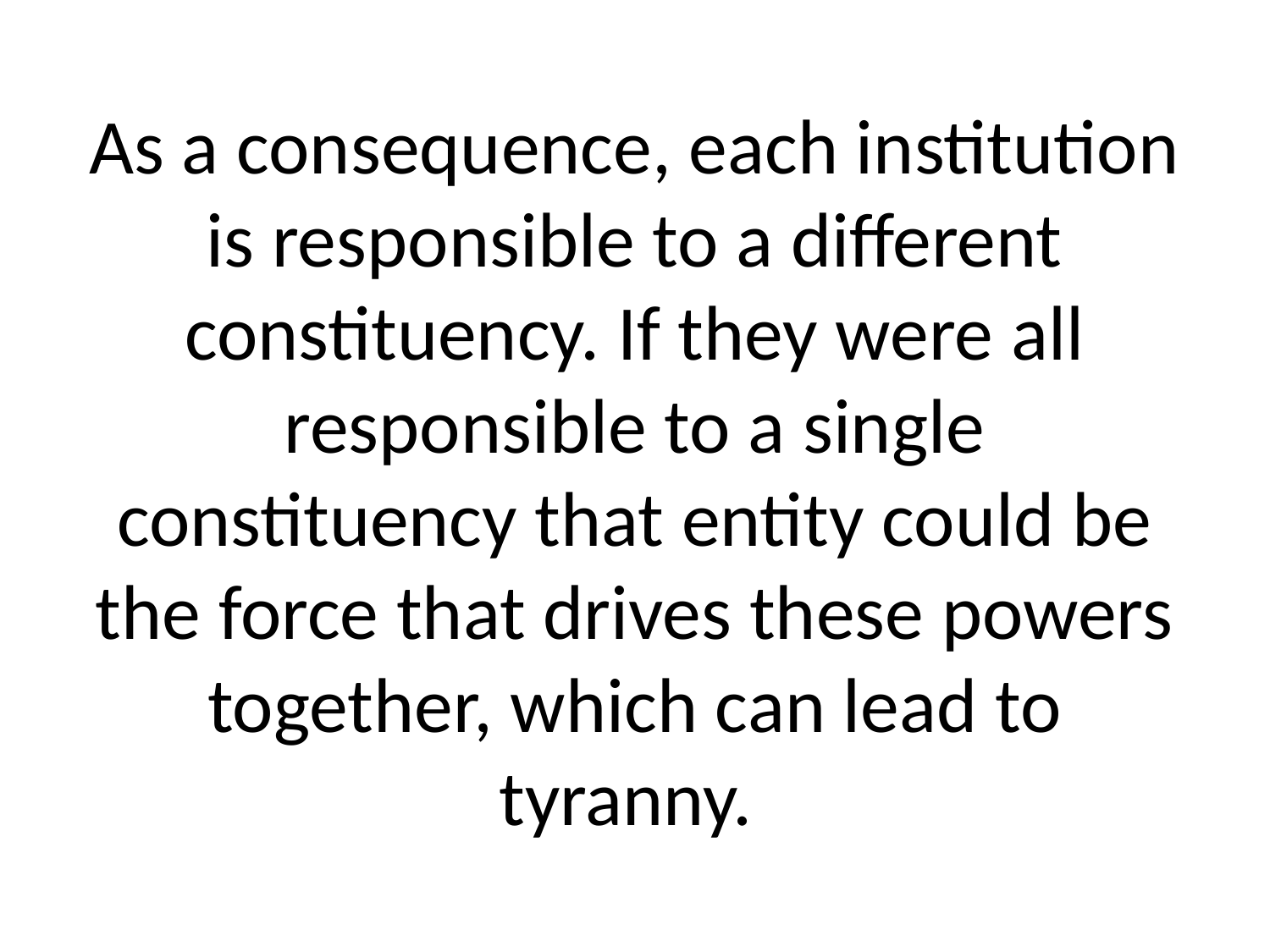

# As a consequence, each institution is responsible to a different constituency. If they were all responsible to a single constituency that entity could be the force that drives these powers together, which can lead to tyranny.